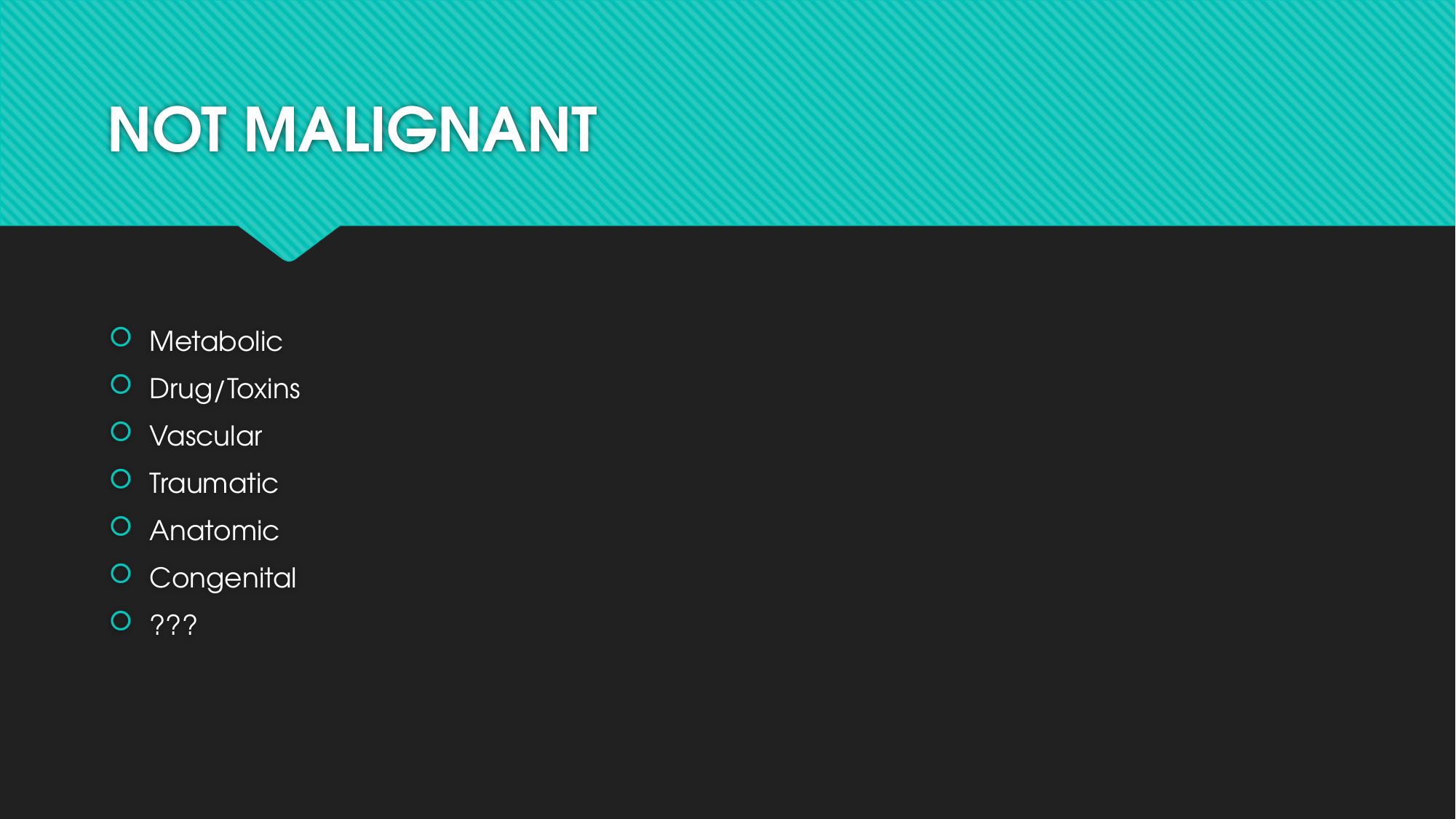

# NOT MALIGNANT
Metabolic
Drug/Toxins
Vascular
Traumatic
Anatomic
Congenital
???